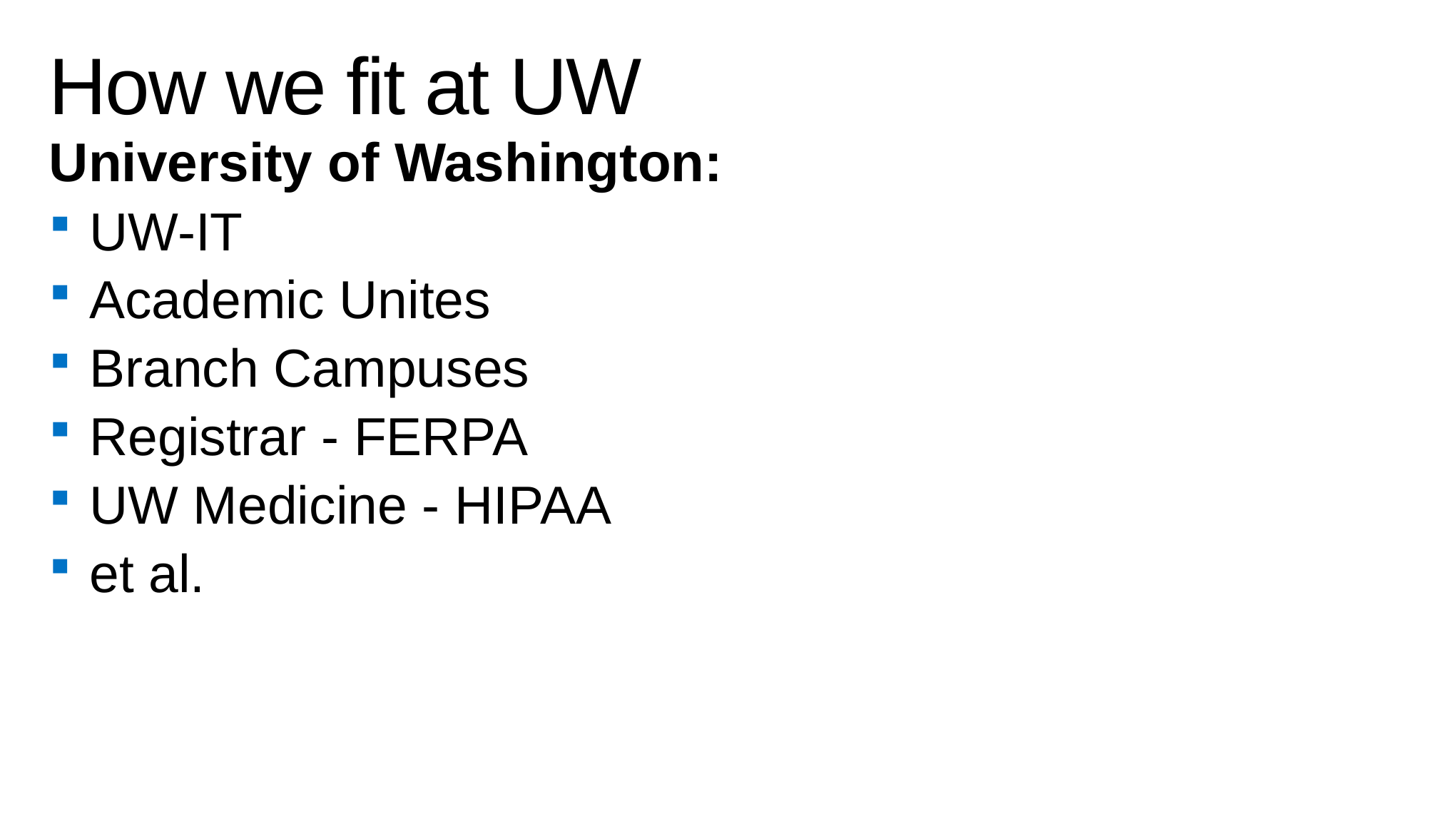

# How we fit at UW
University of Washington:
UW-IT
Academic Unites
Branch Campuses
Registrar - FERPA
UW Medicine - HIPAA
et al.